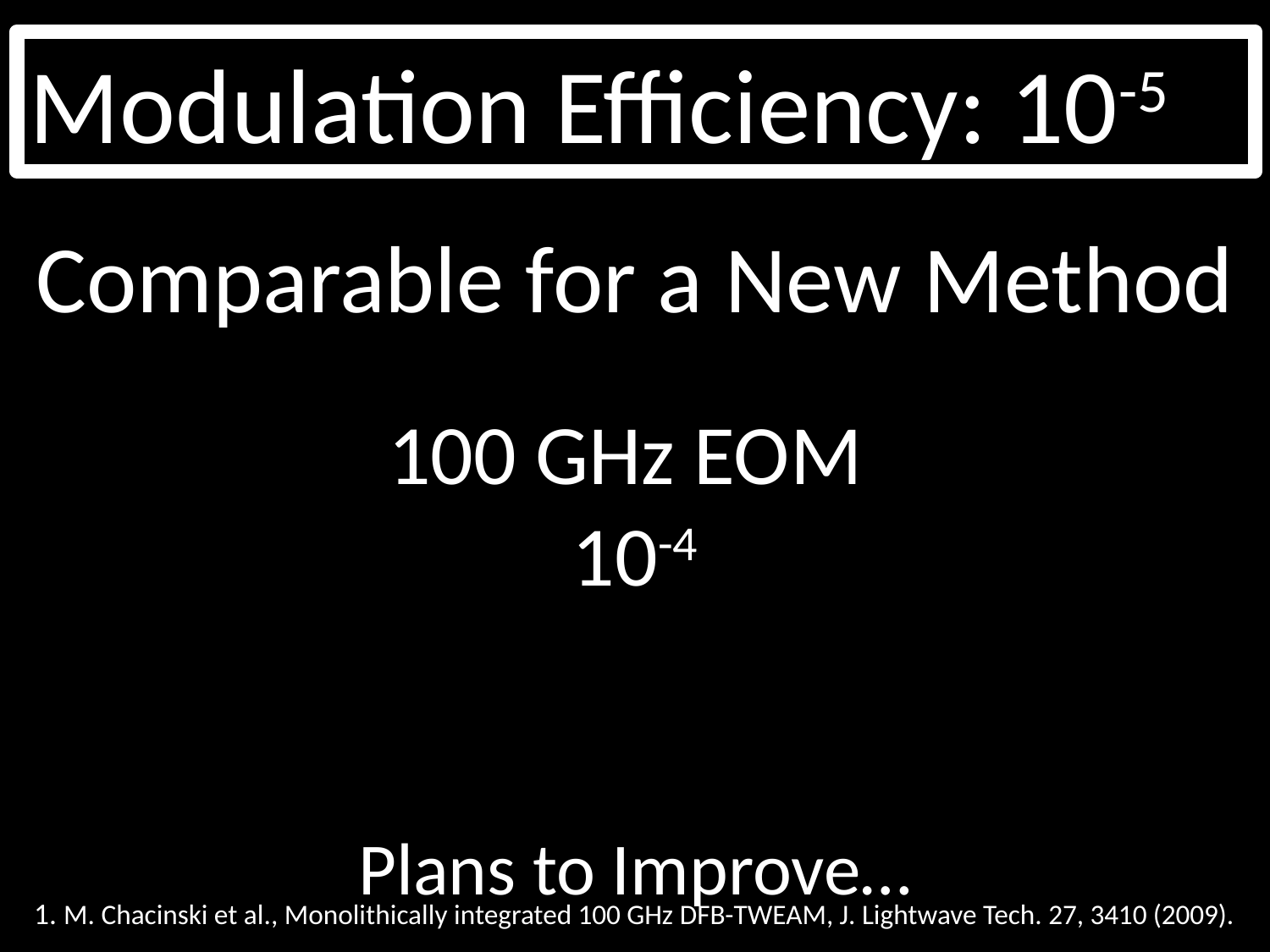

Modulation Efficiency: 10-5
Comparable for a New Method

100 GHz EOM
10-4

Plans to Improve…
1. M. Chacinski et al., Monolithically integrated 100 GHz DFB-TWEAM, J. Lightwave Tech. 27, 3410 (2009).